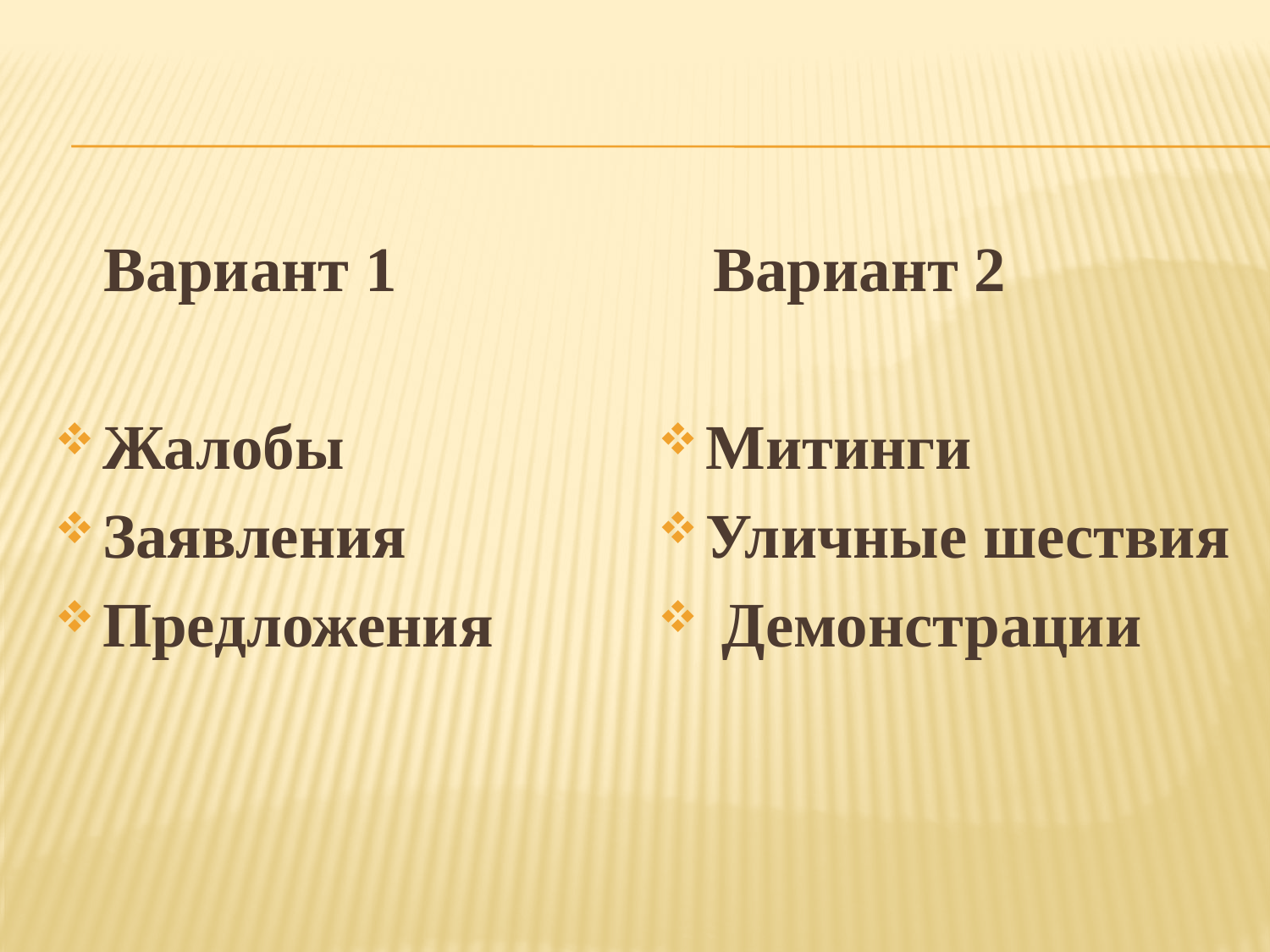

#
    Вариант 1

Жалобы
Заявления
Предложения

    Вариант 2

Митинги
Уличные шествия
 Демонстрации